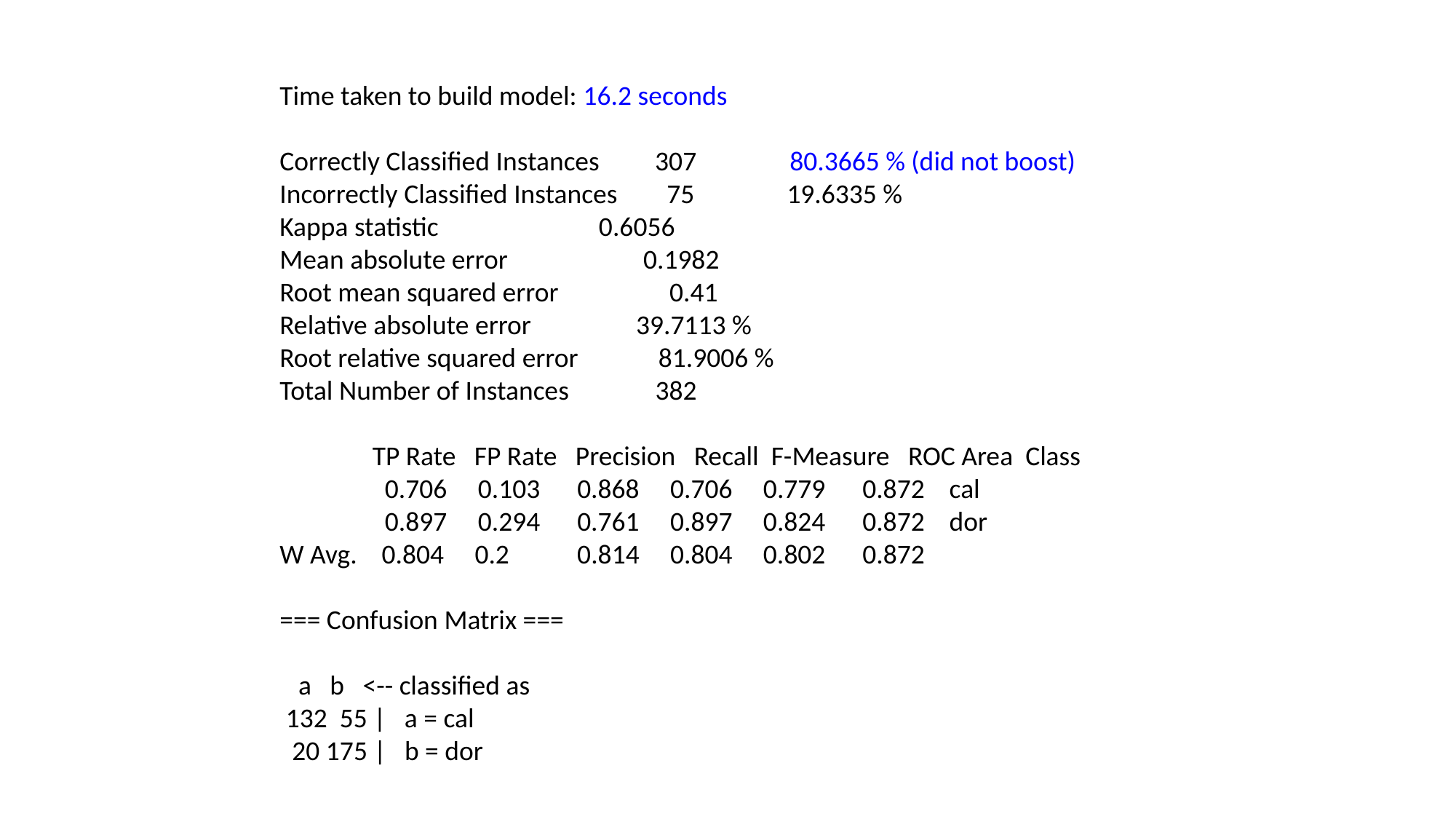

Time taken to build model: 16.2 seconds

Correctly Classified Instances         307               80.3665 % (did not boost)
Incorrectly Classified Instances        75               19.6335 %
Kappa statistic                          0.6056
Mean absolute error                      0.1982
Root mean squared error                  0.41
Relative absolute error                 39.7113 %
Root relative squared error             81.9006 %
Total Number of Instances              382

               TP Rate   FP Rate   Precision   Recall  F-Measure   ROC Area  Class
                 0.706     0.103      0.868     0.706     0.779      0.872    cal
                 0.897     0.294      0.761     0.897     0.824      0.872    dor
W Avg.    0.804     0.2           0.814     0.804     0.802      0.872

=== Confusion Matrix ===

   a   b   <-- classified as
 132  55 |   a = cal
  20 175 |   b = dor